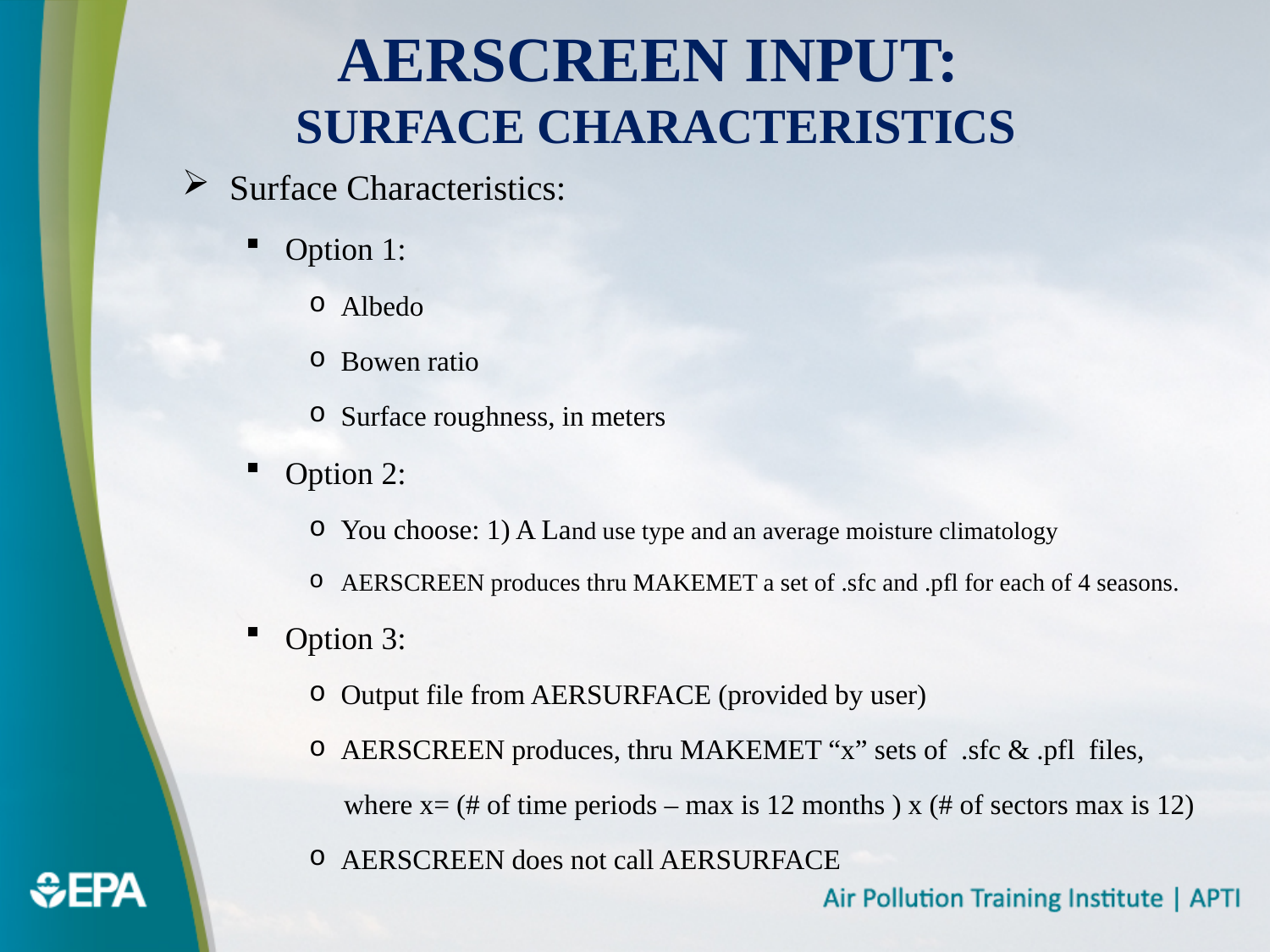

# AERSCREEN Input: Surface Characteristics
Surface Characteristics:
Option 1:
Albedo
Bowen ratio
Surface roughness, in meters
Option 2:
You choose: 1) A Land use type and an average moisture climatology
AERSCREEN produces thru MAKEMET a set of .sfc and .pfl for each of 4 seasons.
Option 3:
Output file from AERSURFACE (provided by user)
AERSCREEN produces, thru MAKEMET “x” sets of  .sfc & .pfl  files,
     where x= (# of time periods – max is 12 months ) x (# of sectors max is 12)
AERSCREEN does not call AERSURFACE